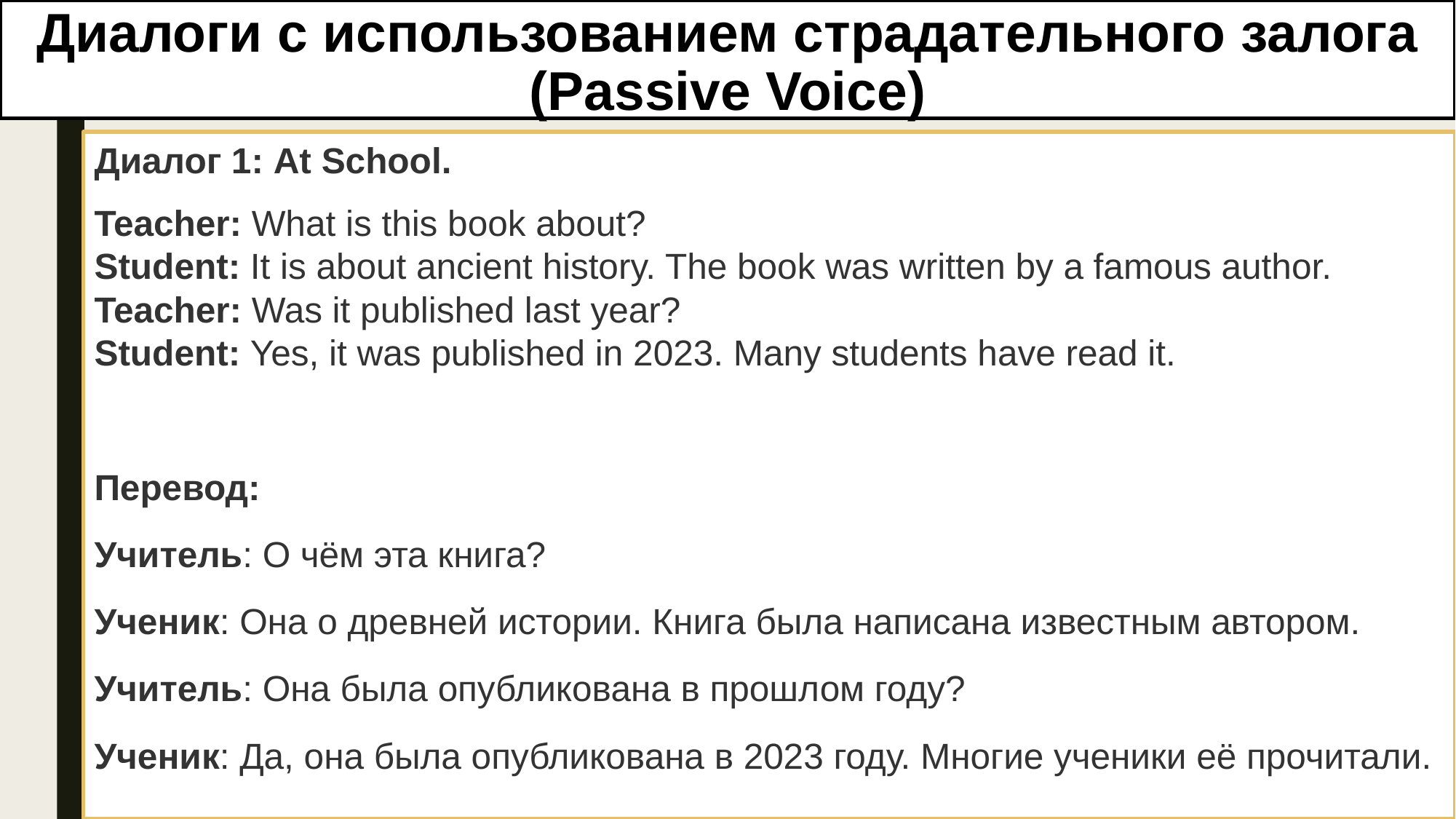

# Диалоги с использованием страдательного залога (Passive Voice)
Диалог 1: At School.
Teacher: What is this book about?
Student: It is about ancient history. The book was written by a famous author.
Teacher: Was it published last year?
Student: Yes, it was published in 2023. Many students have read it.

Перевод:
Учитель: О чём эта книга?
Ученик: Она о древней истории. Книга была написана известным автором.
Учитель: Она была опубликована в прошлом году?
Ученик: Да, она была опубликована в 2023 году. Многие ученики её прочитали.